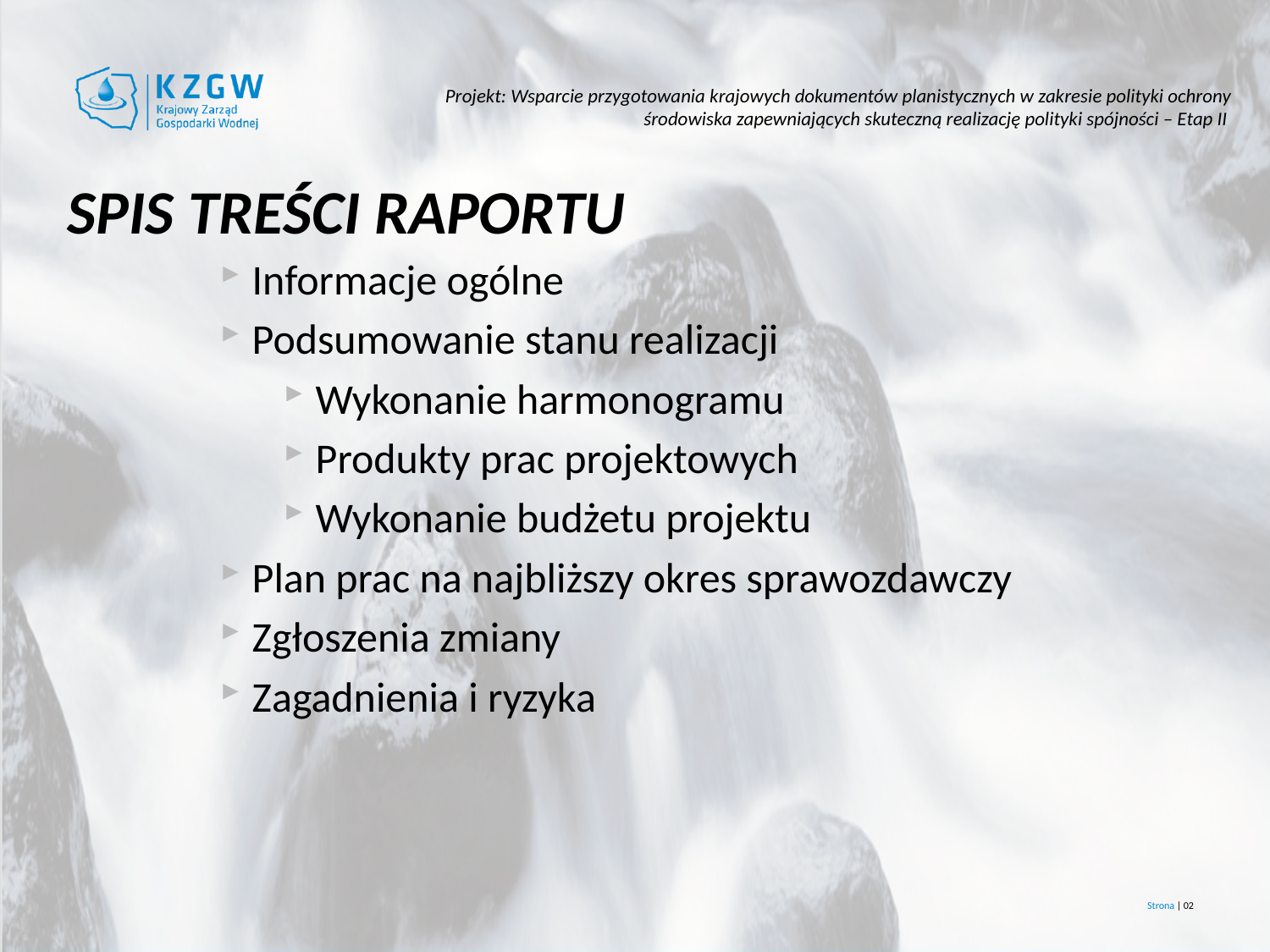

# Spis treści raportu
Informacje ogólne
Podsumowanie stanu realizacji
Wykonanie harmonogramu
Produkty prac projektowych
Wykonanie budżetu projektu
Plan prac na najbliższy okres sprawozdawczy
Zgłoszenia zmiany
Zagadnienia i ryzyka
Strona | 02